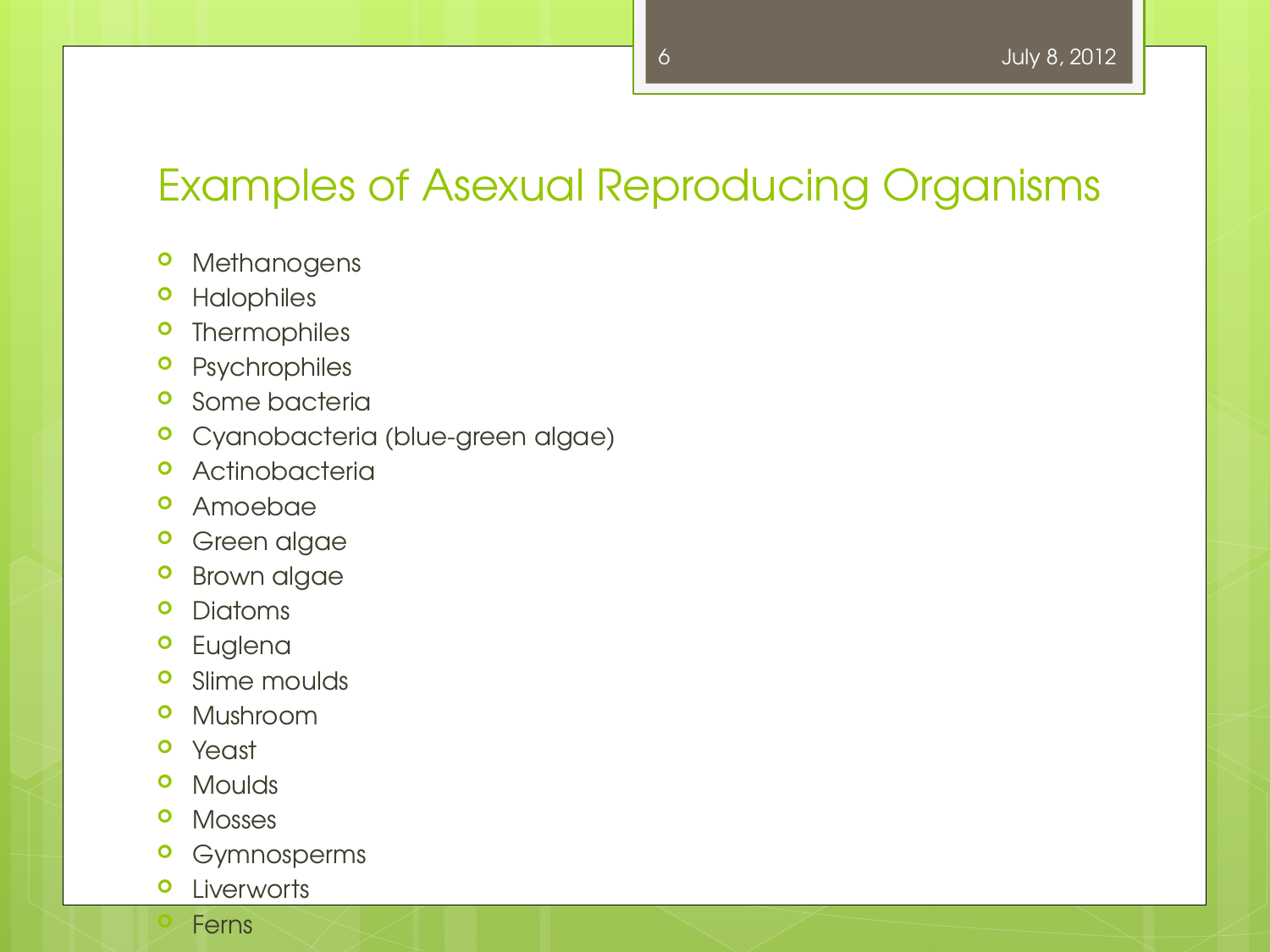

6
July 8, 2012
# Examples of Asexual Reproducing Organisms
Methanogens
Halophiles
Thermophiles
Psychrophiles
Some bacteria
Cyanobacteria (blue-green algae)
Actinobacteria
Amoebae
Green algae
Brown algae
Diatoms
Euglena
Slime moulds
Mushroom
Yeast
Moulds
Mosses
Gymnosperms
Liverworts
Ferns